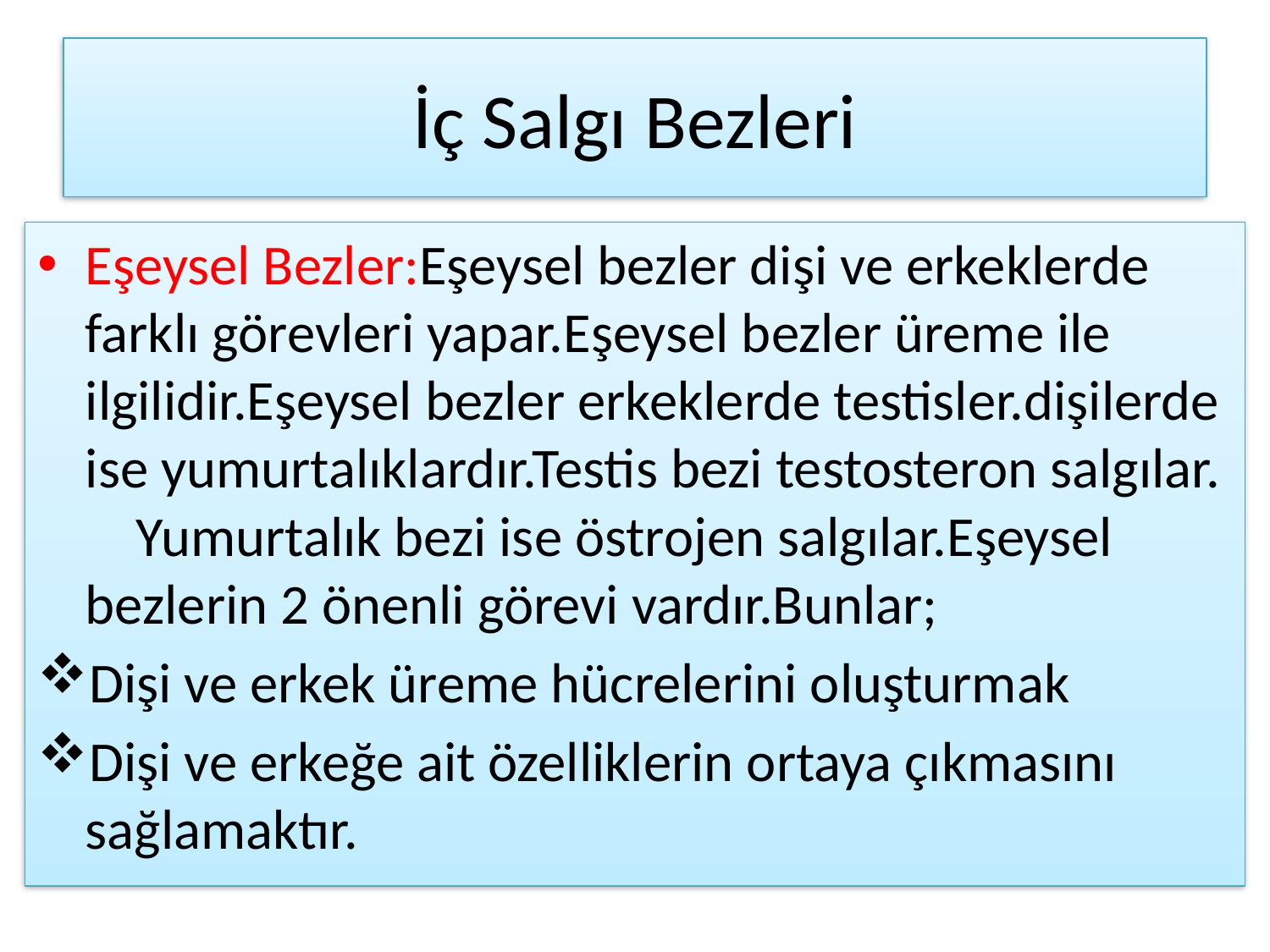

# İç Salgı Bezleri
Eşeysel Bezler:Eşeysel bezler dişi ve erkeklerde farklı görevleri yapar.Eşeysel bezler üreme ile ilgilidir.Eşeysel bezler erkeklerde testisler.dişilerde ise yumurtalıklardır.Testis bezi testosteron salgılar.     Yumurtalık bezi ise östrojen salgılar.Eşeysel bezlerin 2 önenli görevi vardır.Bunlar;
Dişi ve erkek üreme hücrelerini oluşturmak
Dişi ve erkeğe ait özelliklerin ortaya çıkmasını sağlamaktır.